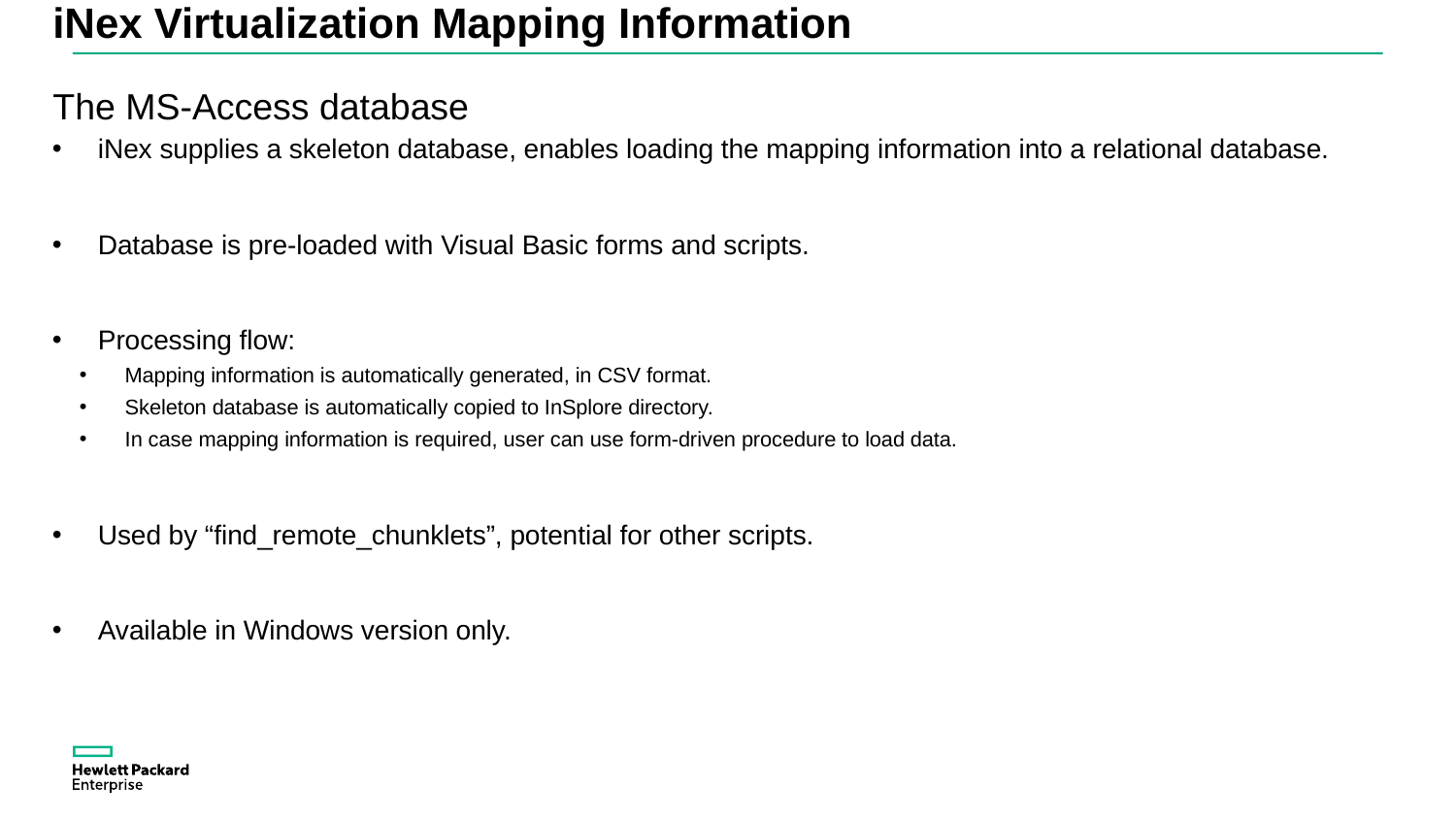

# iNex Virtualization Mapping Information
The MS-Access database
iNex supplies a skeleton database, enables loading the mapping information into a relational database.

Database is pre-loaded with Visual Basic forms and scripts.

Processing flow:
Mapping information is automatically generated, in CSV format.
Skeleton database is automatically copied to InSplore directory.
In case mapping information is required, user can use form-driven procedure to load data.

Used by “find_remote_chunklets”, potential for other scripts.

Available in Windows version only.